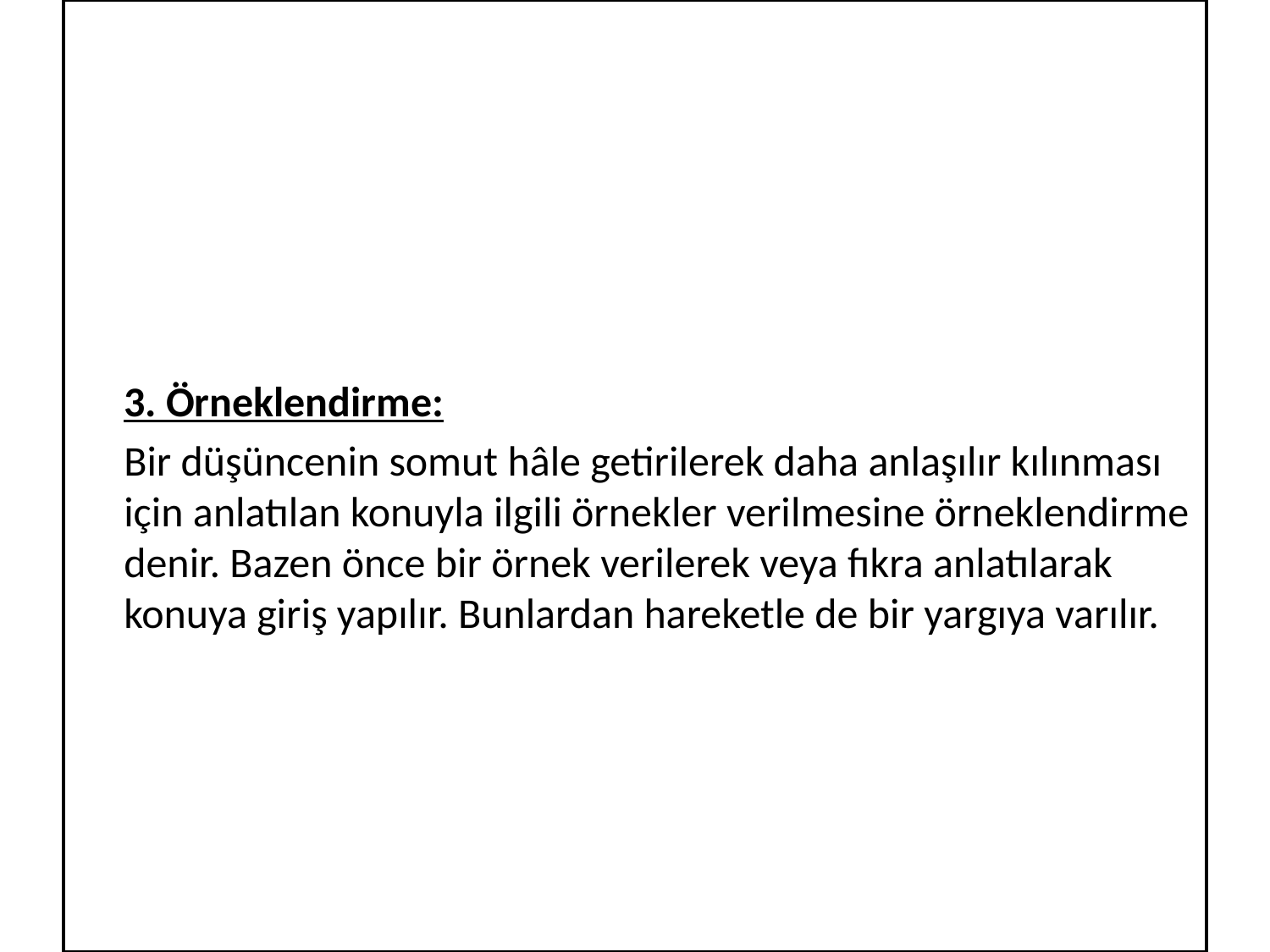

3. Örneklendirme:
	Bir düşüncenin somut hâle getirilerek daha anlaşılır kılınması için anlatılan konuyla ilgili örnekler verilmesine örneklendirme denir. Bazen önce bir örnek verilerek veya fıkra anlatılarak konuya giriş yapılır. Bunlardan hareketle de bir yargıya varılır.

#